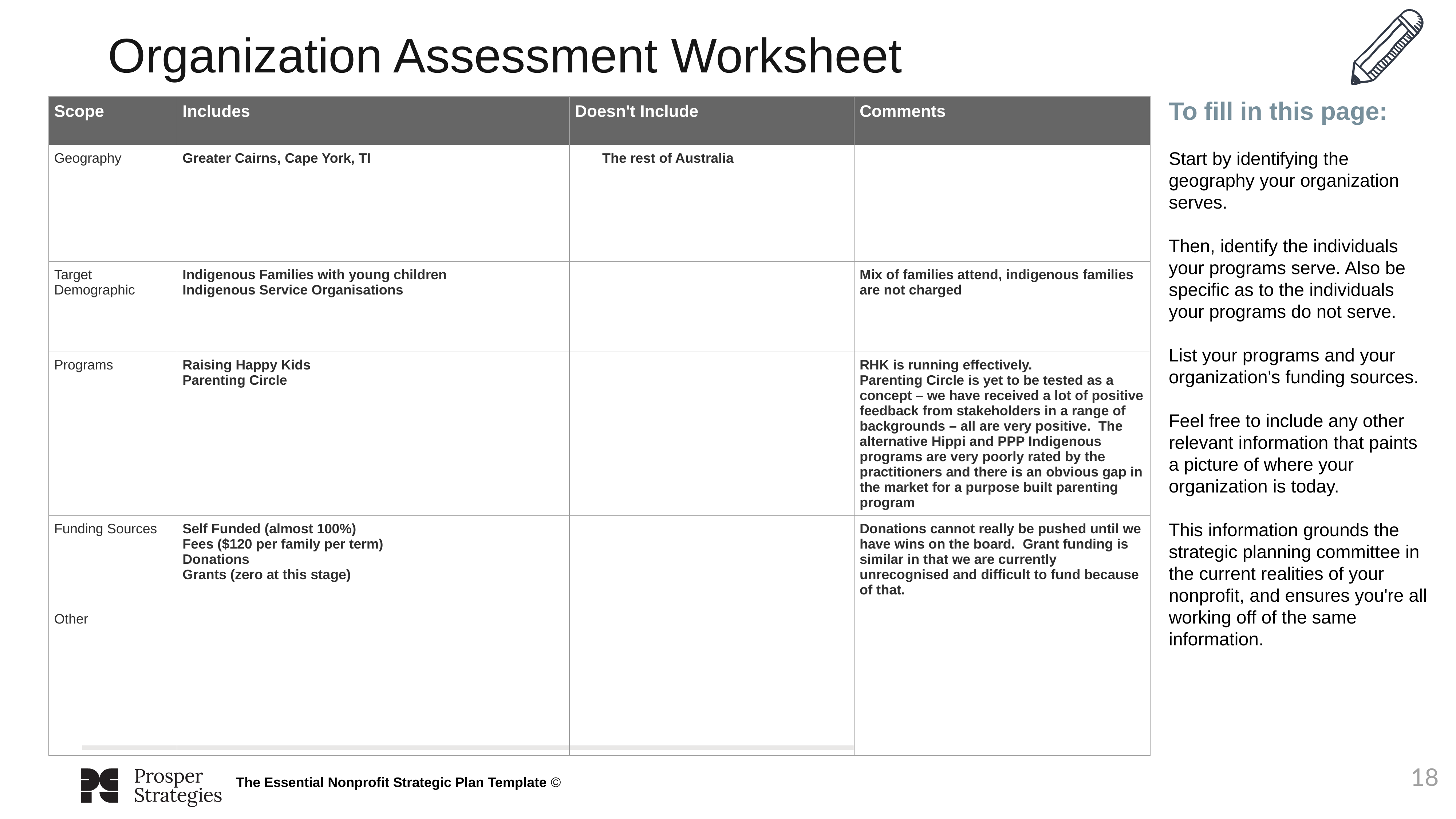

Organization Assessment Worksheet
To fill in this page:

Start by identifying the geography your organization serves.

Then, identify the individuals your programs serve. Also be specific as to the individuals your programs do not serve.

List your programs and your organization's funding sources.

Feel free to include any other relevant information that paints a picture of where your organization is today.

This information grounds the strategic planning committee in the current realities of your nonprofit, and ensures you're all working off of the same information.
| Scope | Includes | Doesn't Include | Comments |
| --- | --- | --- | --- |
| Geography | Greater Cairns, Cape York, TI | The rest of Australia |  |
| Target Demographic | Indigenous Families with young children Indigenous Service Organisations |  | Mix of families attend, indigenous families are not charged |
| Programs | Raising Happy Kids Parenting Circle |  | RHK is running effectively. Parenting Circle is yet to be tested as a concept – we have received a lot of positive feedback from stakeholders in a range of backgrounds – all are very positive. The alternative Hippi and PPP Indigenous programs are very poorly rated by the practitioners and there is an obvious gap in the market for a purpose built parenting program |
| Funding Sources | Self Funded (almost 100%) Fees ($120 per family per term) Donations Grants (zero at this stage) |  | Donations cannot really be pushed until we have wins on the board. Grant funding is similar in that we are currently unrecognised and difficult to fund because of that. |
| Other |  |  |  |
    1.0        |         Research
18